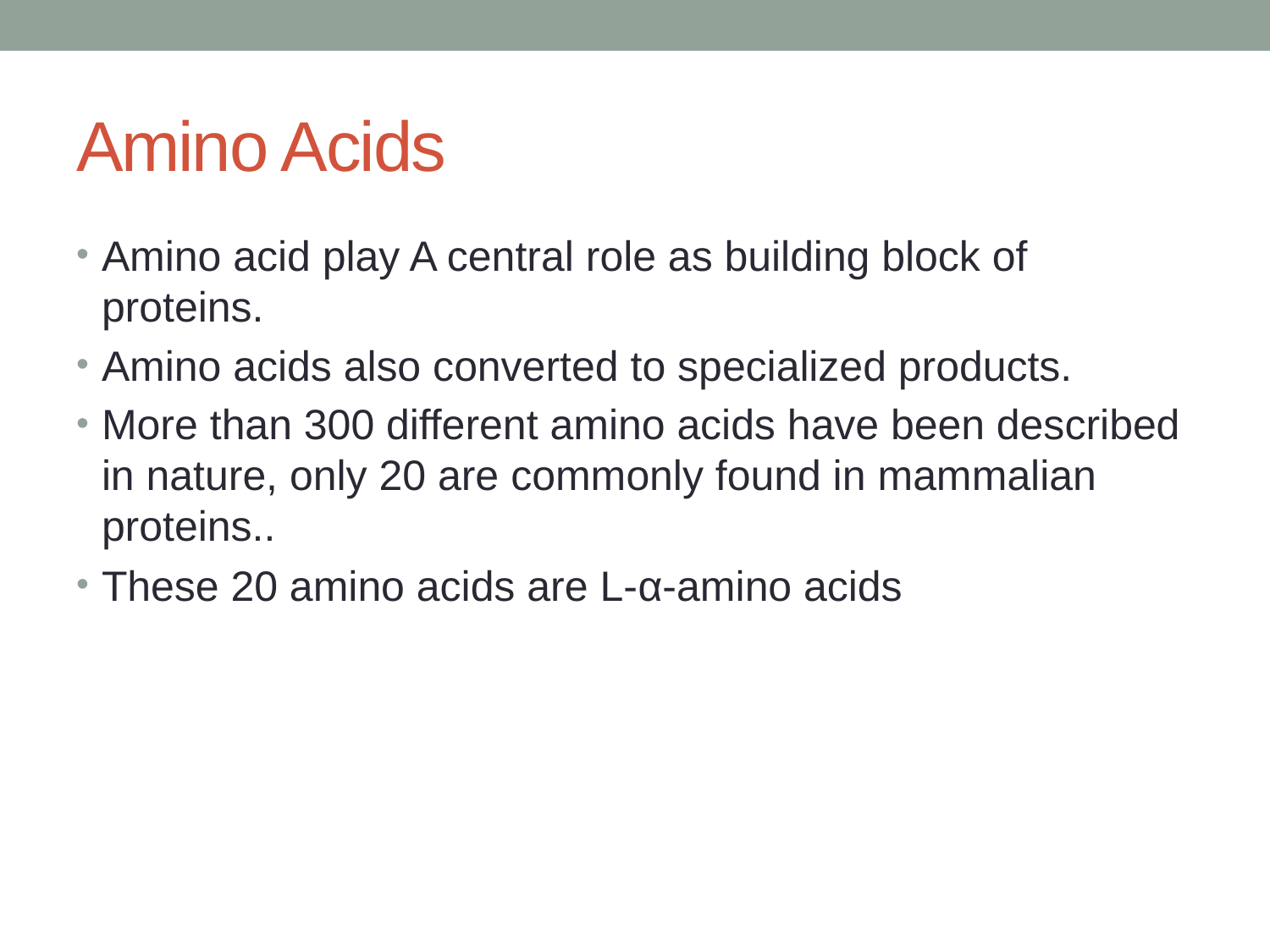

# Amino Acids
Amino acid play A central role as building block of proteins.
Amino acids also converted to specialized products.
More than 300 different amino acids have been described in nature, only 20 are commonly found in mammalian proteins..
These 20 amino acids are L-α-amino acids